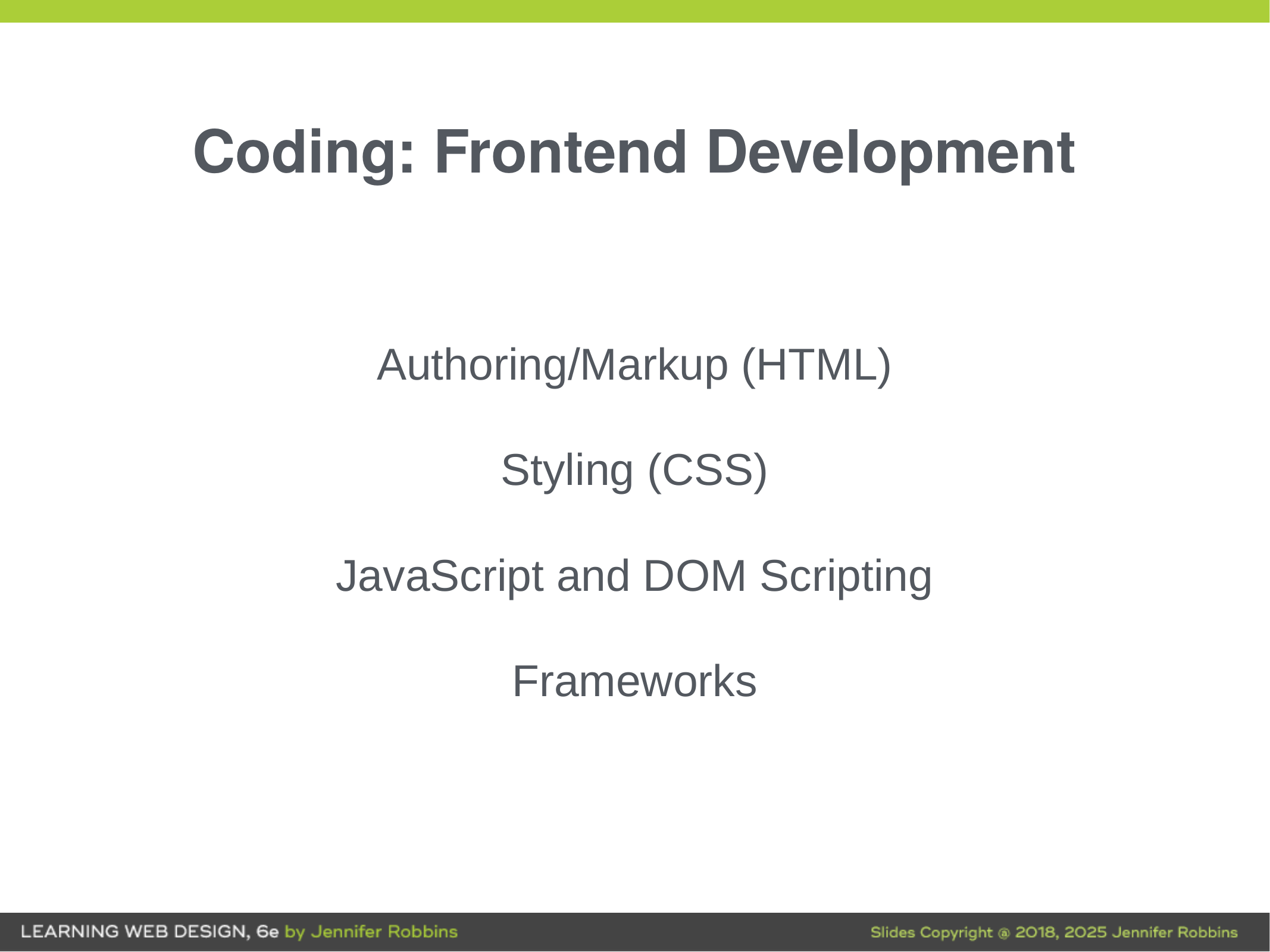

# Coding: Frontend Development
Authoring/Markup (HTML)
Styling (CSS)
JavaScript and DOM Scripting
Frameworks